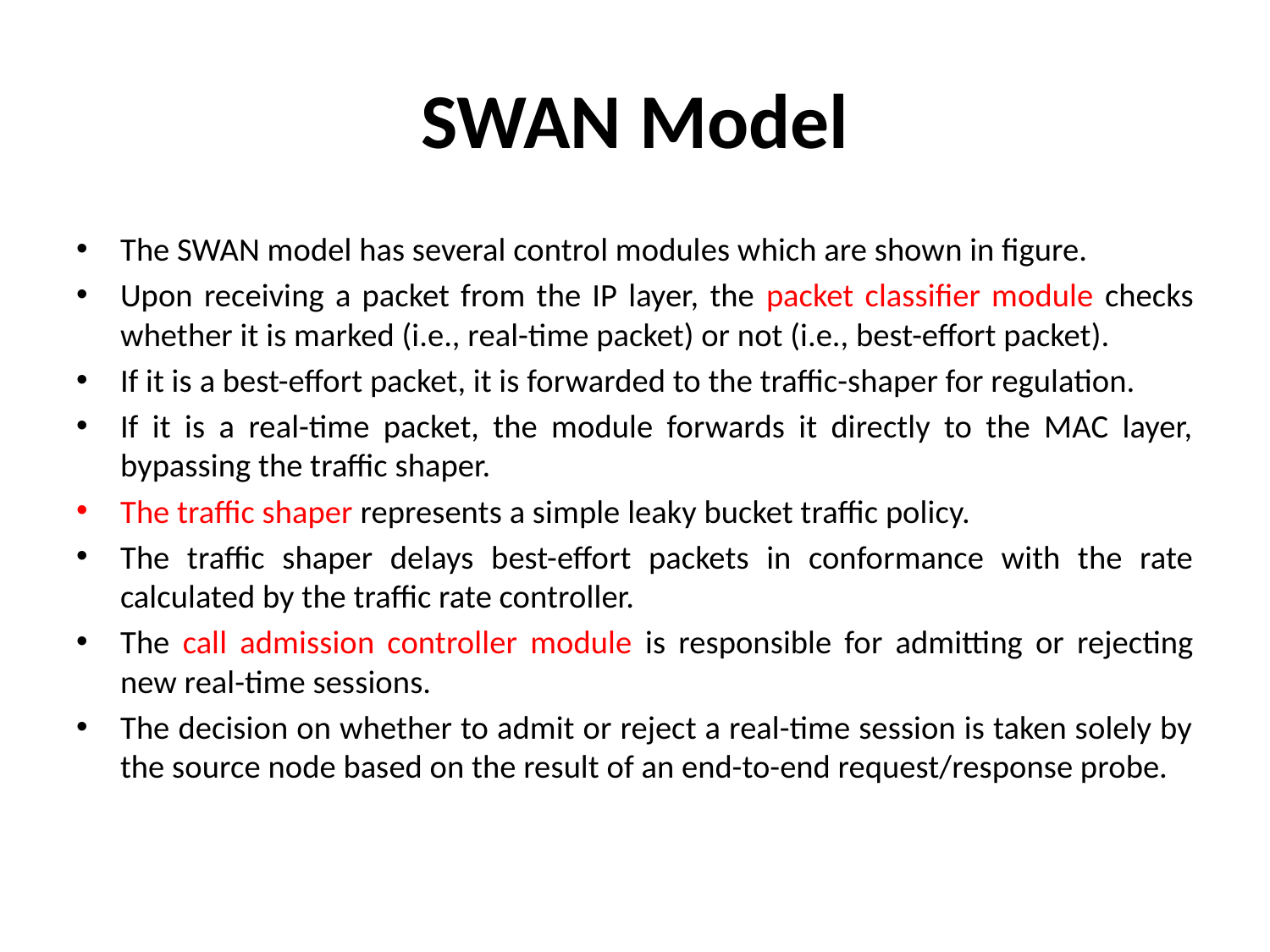

# SWAN Model
The SWAN model has several control modules which are shown in figure.
Upon receiving a packet from the IP layer, the packet classifier module checks whether it is marked (i.e., real-time packet) or not (i.e., best-effort packet).
If it is a best-effort packet, it is forwarded to the traffic-shaper for regulation.
If it is a real-time packet, the module forwards it directly to the MAC layer, bypassing the traffic shaper.
The traffic shaper represents a simple leaky bucket traffic policy.
The traffic shaper delays best-effort packets in conformance with the rate calculated by the traffic rate controller.
The call admission controller module is responsible for admitting or rejecting new real-time sessions.
The decision on whether to admit or reject a real-time session is taken solely by the source node based on the result of an end-to-end request/response probe.